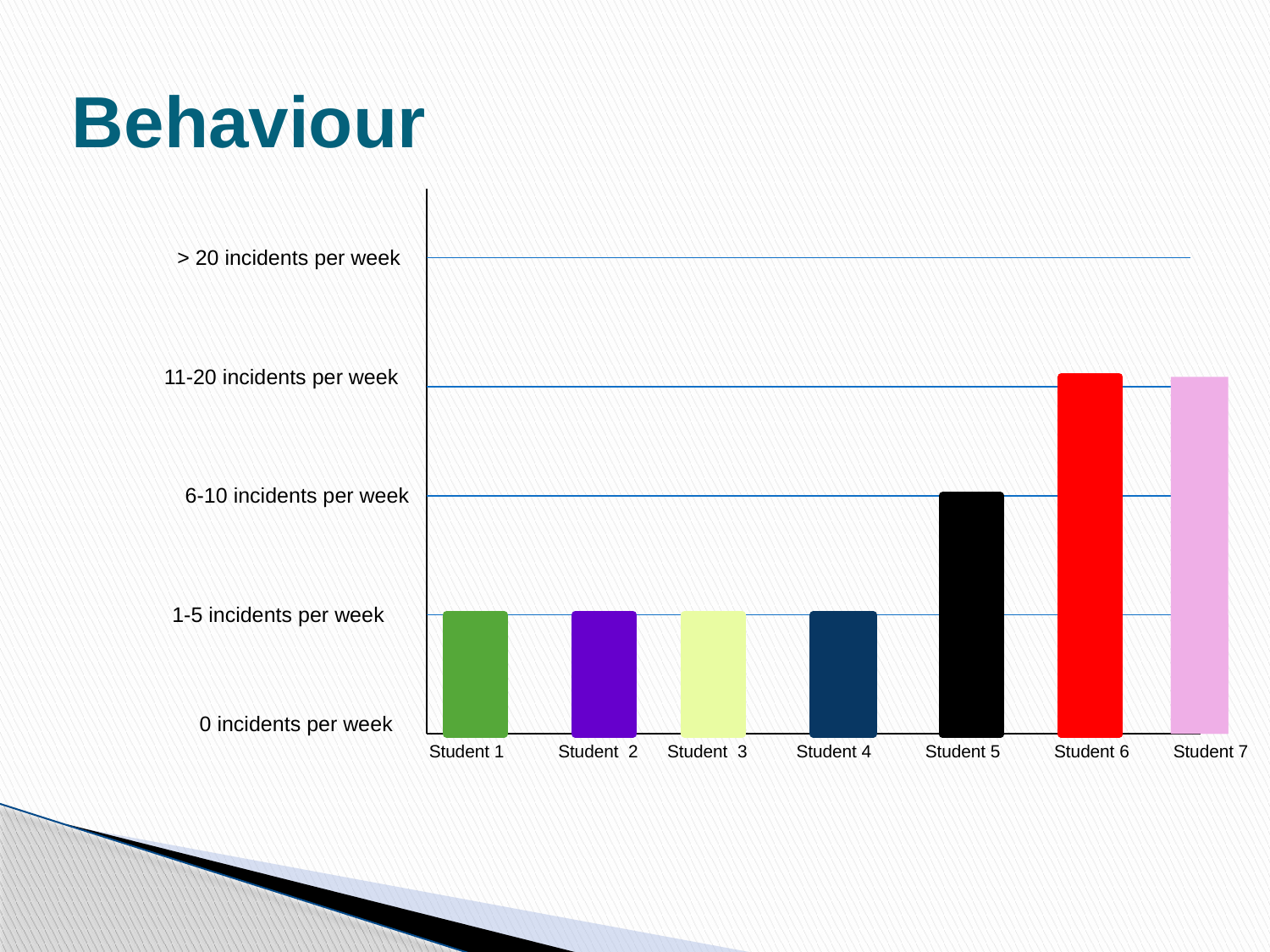

# Behaviour
> 20 incidents per week
11-20 incidents per week

6-10 incidents per week

1-5 incidents per week

0 incidents per week
Student  2
Student  3
Student 4
Student 5
Student 6
Student 7
Student 1